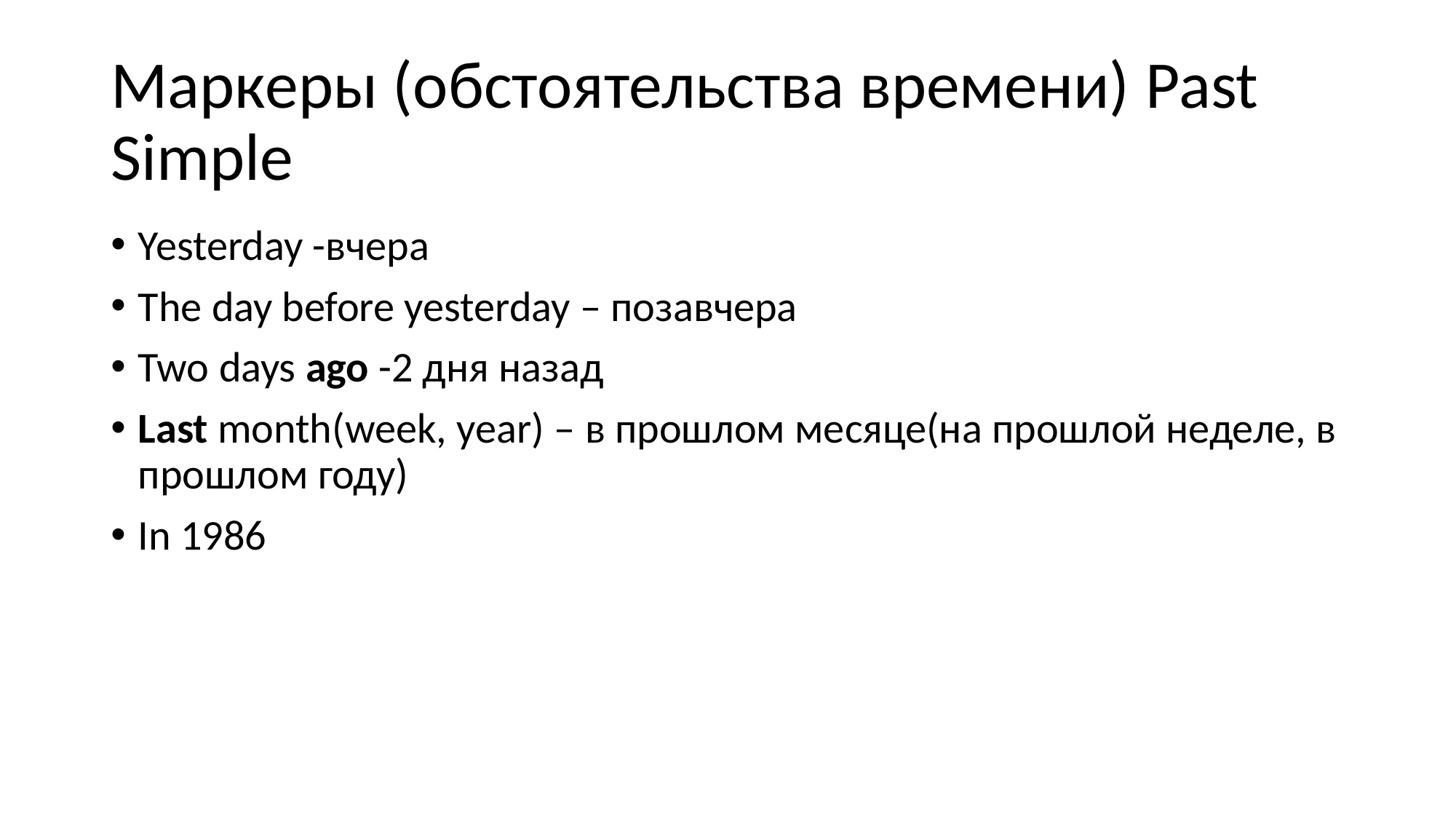

# Маркеры (обстоятельства времени) Past Simple
Yesterday -вчера
The day before yesterday – позавчера
Two days ago -2 дня назад
Last month(week, year) – в прошлом месяце(на прошлой неделе, в прошлом году)
In 1986